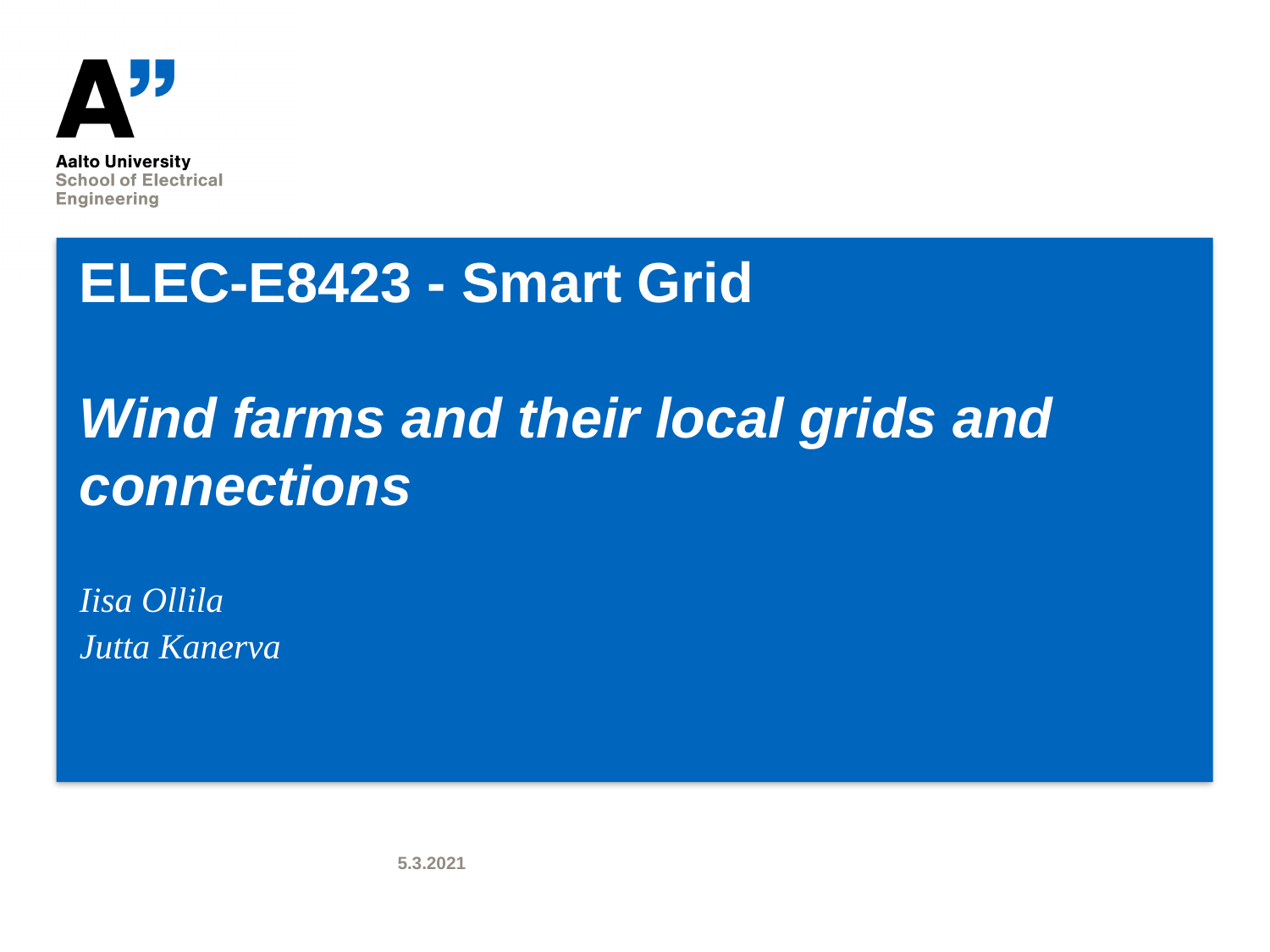

# ELEC-E8423 - Smart Grid Wind farms and their local grids and connections
Iisa Ollila
Jutta Kanerva

5.3.2021